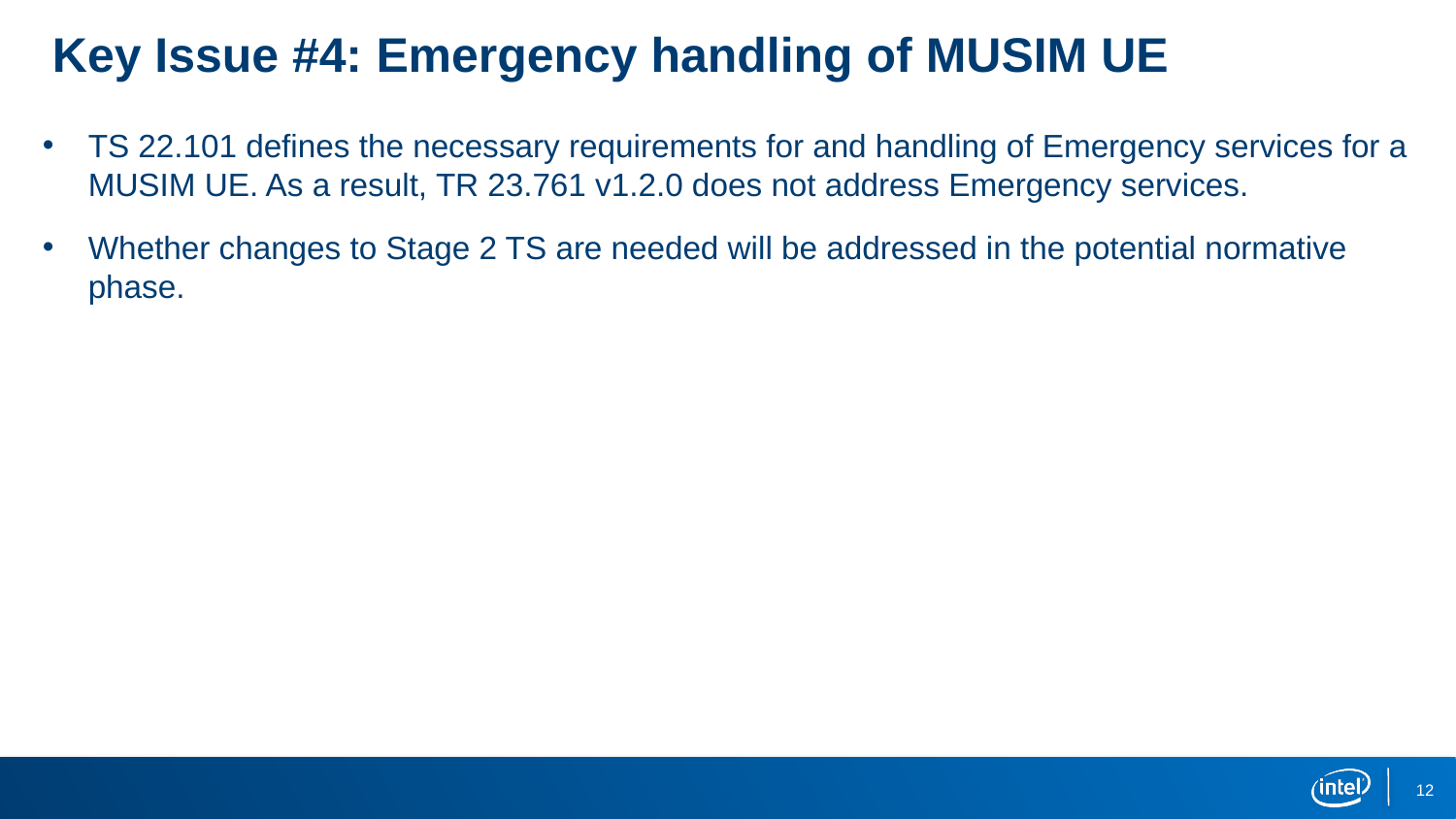

# Key Issue #4: Emergency handling of MUSIM UE
TS 22.101 defines the necessary requirements for and handling of Emergency services for a MUSIM UE. As a result, TR 23.761 v1.2.0 does not address Emergency services.
Whether changes to Stage 2 TS are needed will be addressed in the potential normative phase.

12